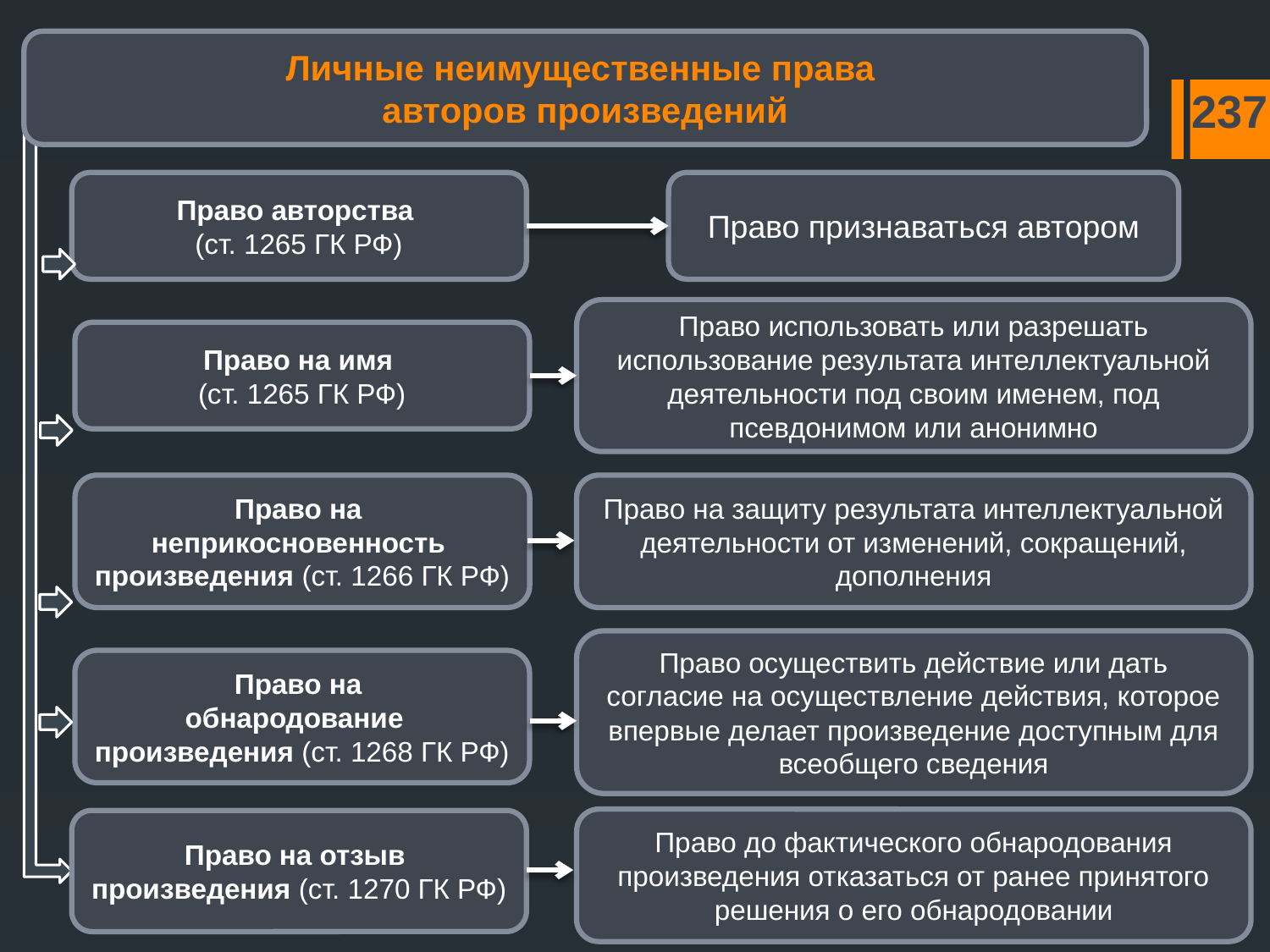

Личные неимущественные права
авторов произведений
237
Право авторства
(ст. 1265 ГК РФ)
Право признаваться автором

Право использовать или разрешать использование результата интеллектуальной деятельности под своим именем, под псевдонимом или анонимно
Право на имя
(ст. 1265 ГК РФ)

Право на
неприкосновенность
произведения (ст. 1266 ГК РФ)
Право на защиту результата интеллектуальной деятельности от изменений, сокращений, дополнения

Право осуществить действие или дать согласие на осуществление действия, которое впервые делает произведение доступным для всеобщего сведения
Право на
обнародование
произведения (ст. 1268 ГК РФ)

Право до фактического обнародования произведения отказаться от ранее принятого решения о его обнародовании
Право на отзыв
произведения (ст. 1270 ГК РФ)